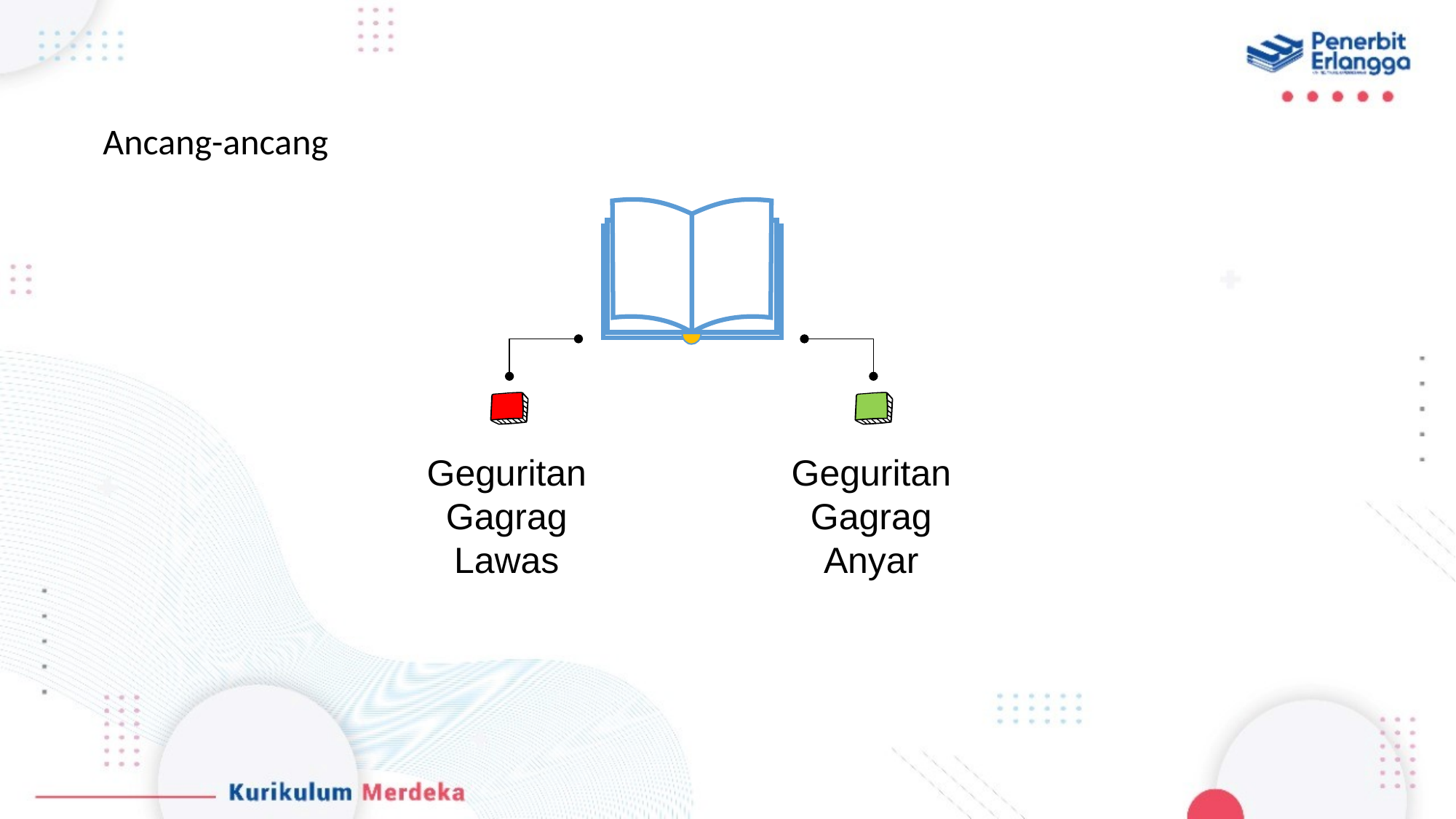

Ancang-ancang

Geguritan Gagrag Lawas

Geguritan Gagrag Anyar